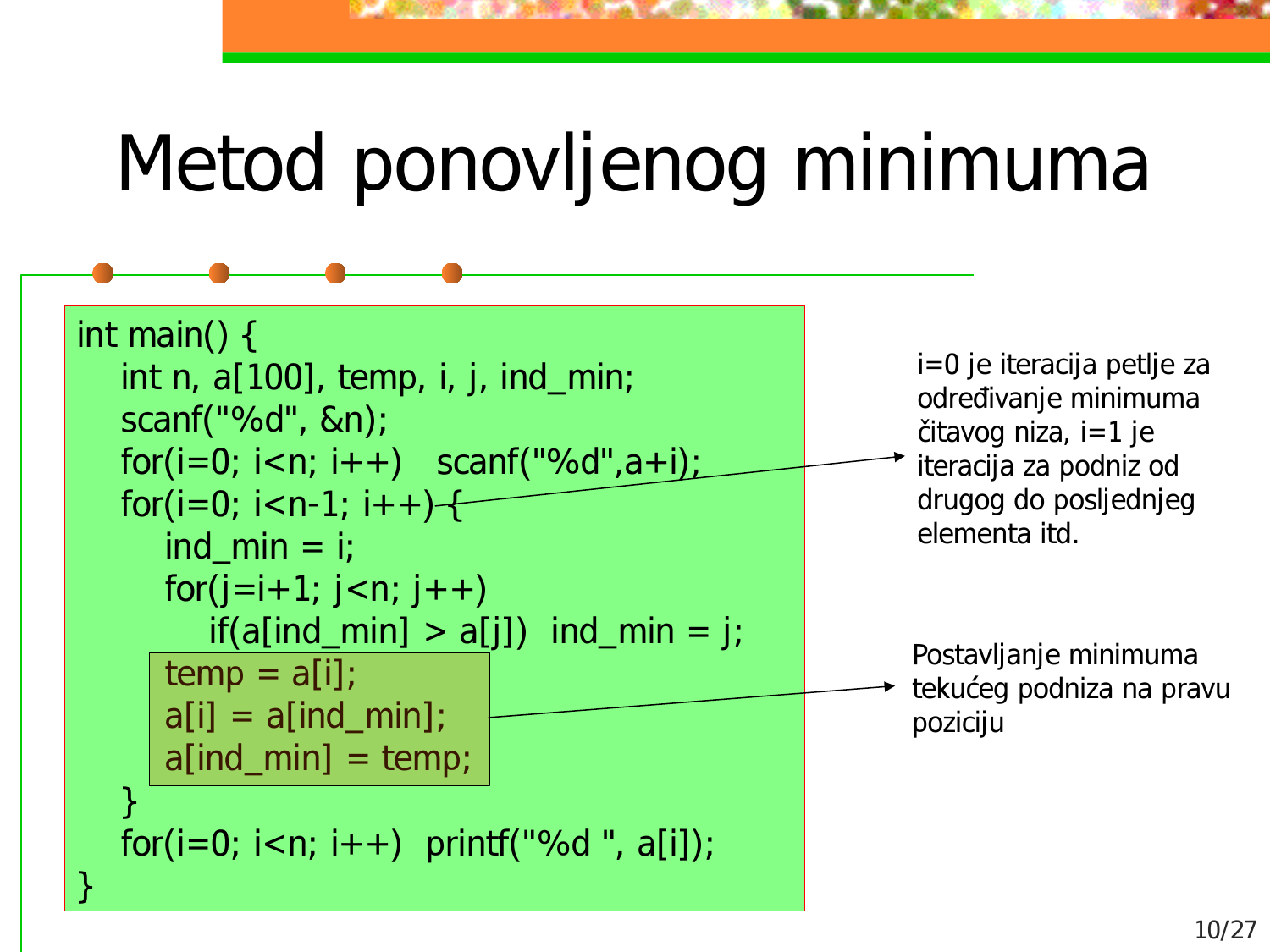

# Metod ponovljenog minimuma
int main() {
    int n, a[100], temp, i, j, ind_min;
    scanf("%d", &n);
    for(i=0; i<n; i++)   scanf("%d",a+i);
    for(i=0; i<n-1; i++) {
        ind_min = i;
        for(j=i+1; j<n; j++)
            if(a[ind_min] > a[j])  ind_min = j;
        temp = a[i];
        a[i] = a[ind_min];
        a[ind_min] = temp;
    }
    for(i=0; i<n; i++)  printf("%d ", a[i]);
}
i=0 je iteracija petlje za određivanje minimuma čitavog niza, i=1 je iteracija za podniz od drugog do posljednjeg elementa itd.

Postavljanje minimuma tekućeg podniza na pravu poziciju

10/27